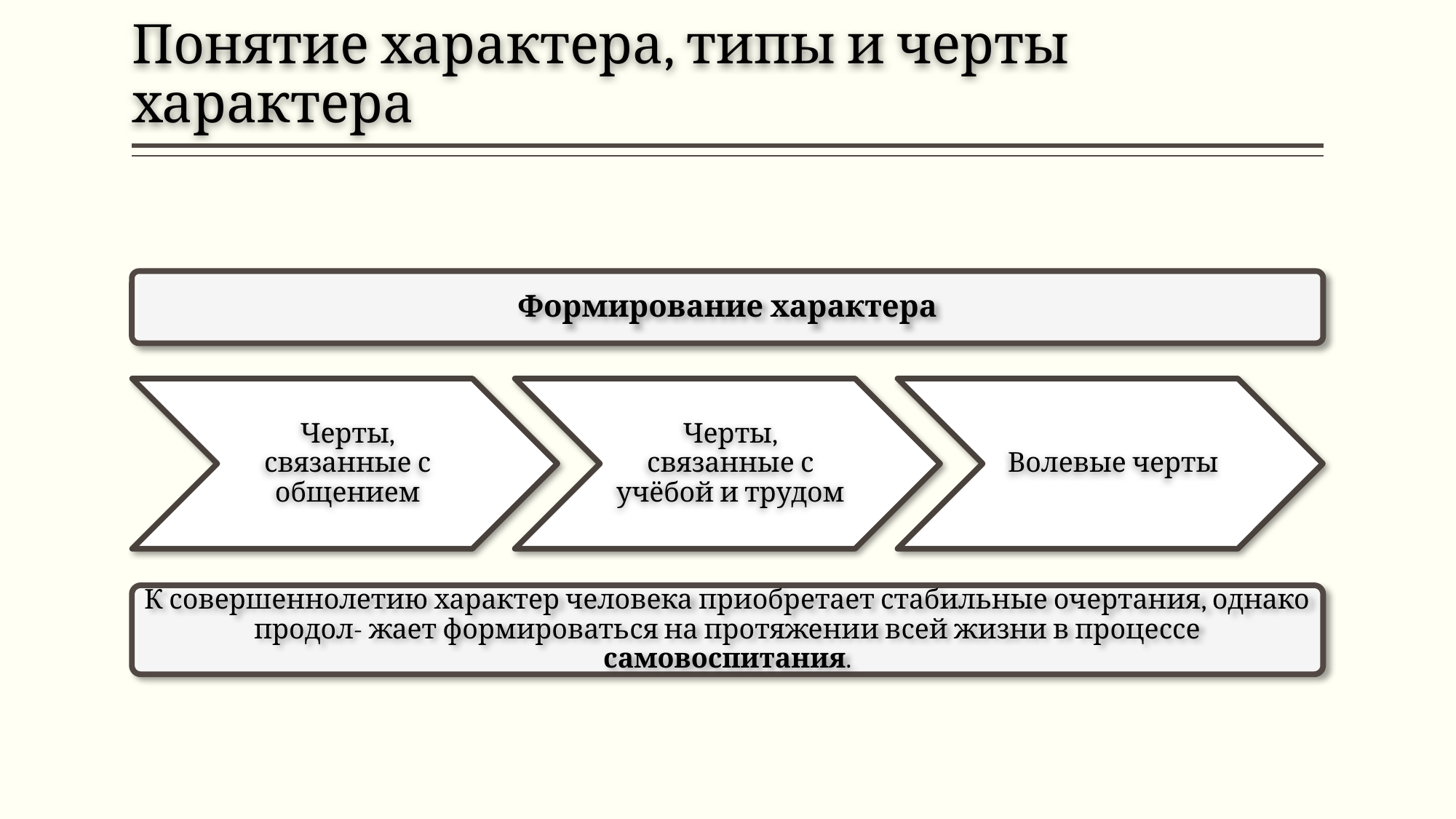

# Понятие характера, типы и черты характера

Формирование характера

Черты, связанные с общением

Черты, связанные с учёбой и трудом

Волевые черты

К совершеннолетию характер человека приобретает стабильные очертания, однако продол- жает формироваться на протяжении всей жизни в процессе самовоспитания.